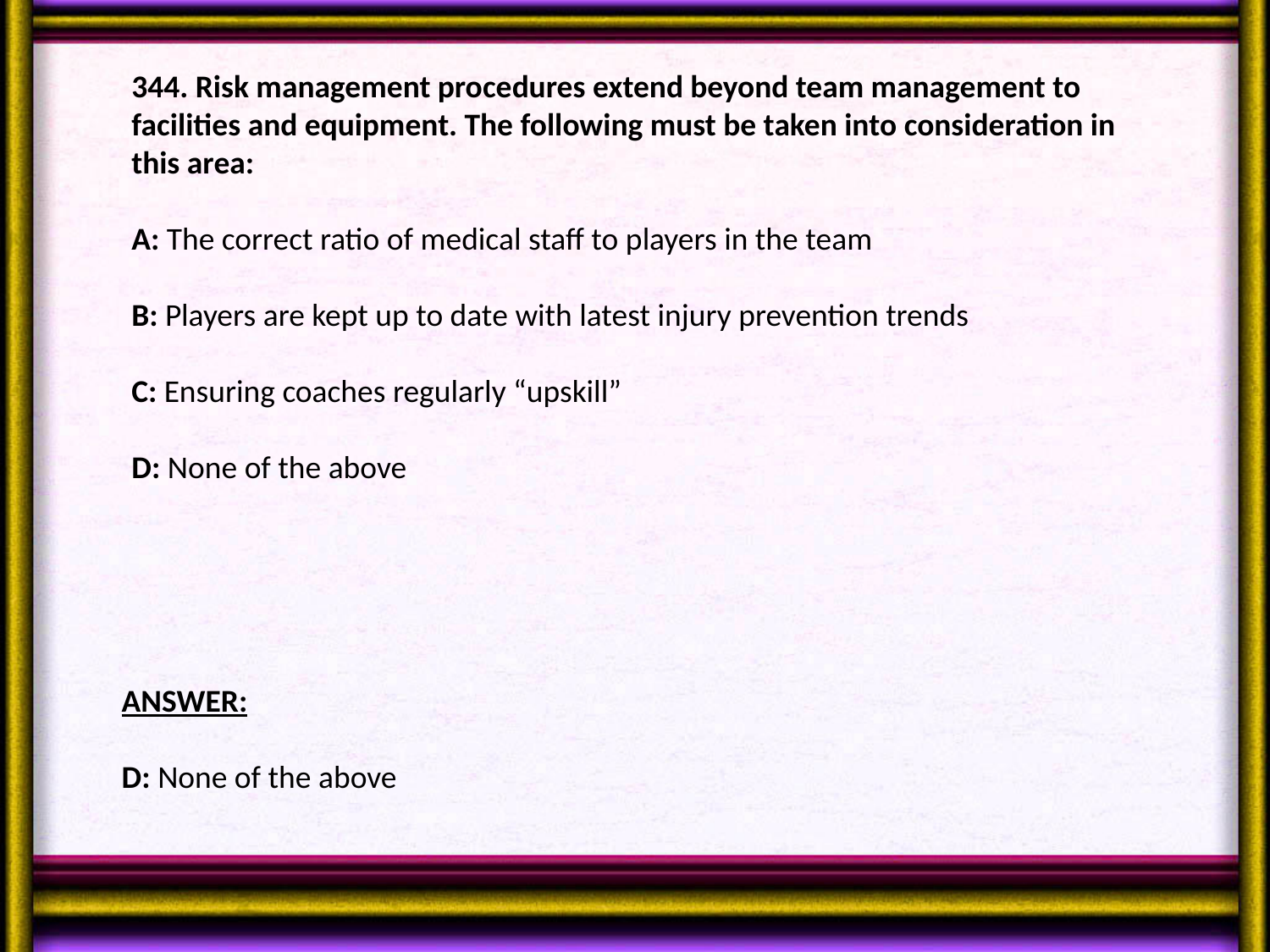

344. Risk management procedures extend beyond team management to facilities and equipment. The following must be taken into consideration in this area:

A: The correct ratio of medical staff to players in the team

B: Players are kept up to date with latest injury prevention trends

C: Ensuring coaches regularly “upskill”

D: None of the above

ANSWER:

D: None of the above